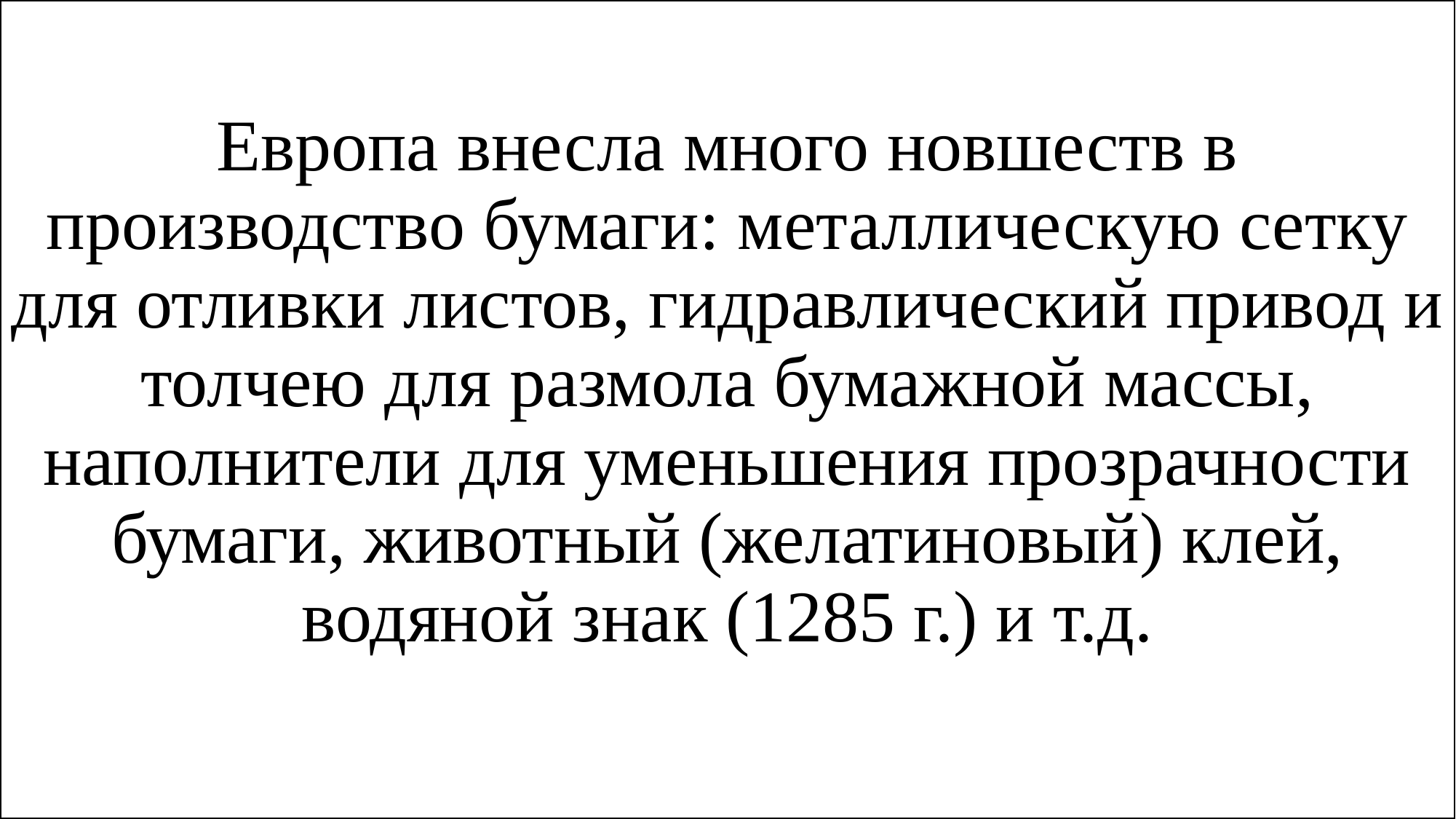

Европа внесла много новшеств в производство бумаги: металлическую сетку для отливки листов, гидравлический привод и толчею для размола бумажной массы, наполнители для уменьшения прозрачности бумаги, животный (желатиновый) клей, водяной знак (1285 г.) и т.д.